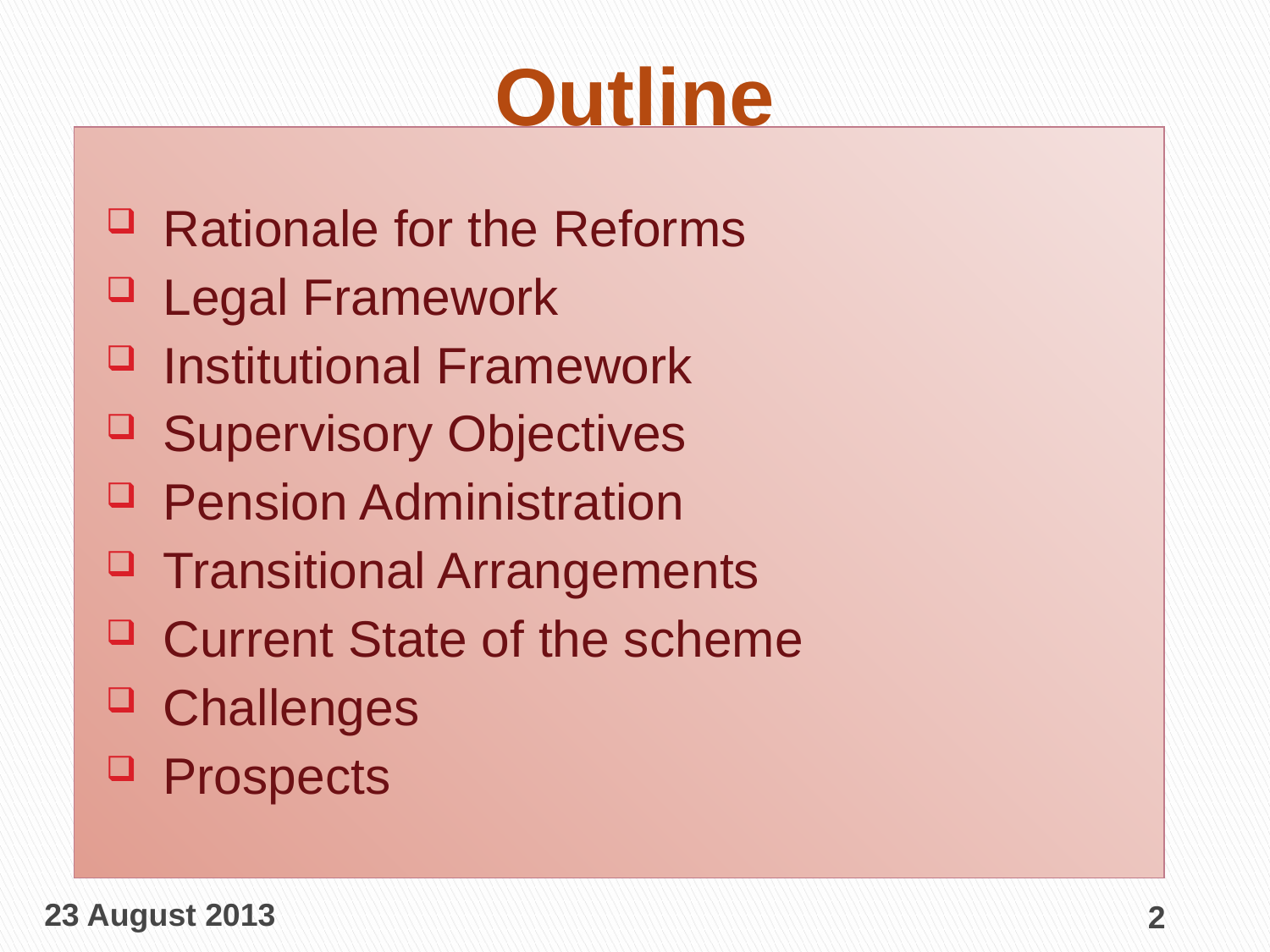

# Outline

Rationale for the Reforms
Legal Framework
Institutional Framework
Supervisory Objectives
Pension Administration
Transitional Arrangements
Current State of the scheme
Challenges
Prospects

23 August 2013
2